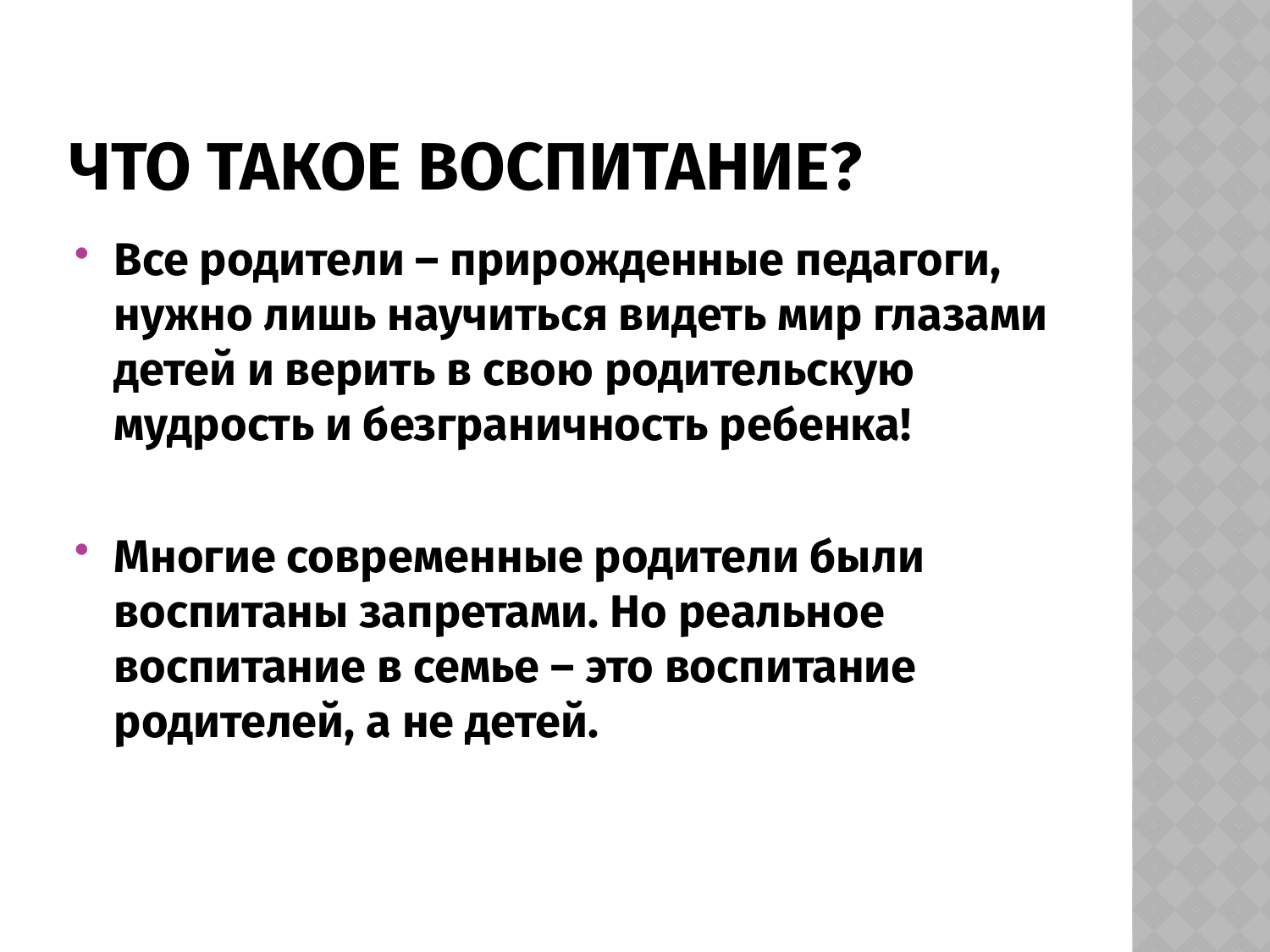

# Что такое воспитание?
Все родители – прирожденные педагоги, нужно лишь научиться видеть мир глазами детей и верить в свою родительскую мудрость и безграничность ребенка!

Многие современные родители были воспитаны запретами. Но реальное воспитание в семье – это воспитание родителей, а не детей.